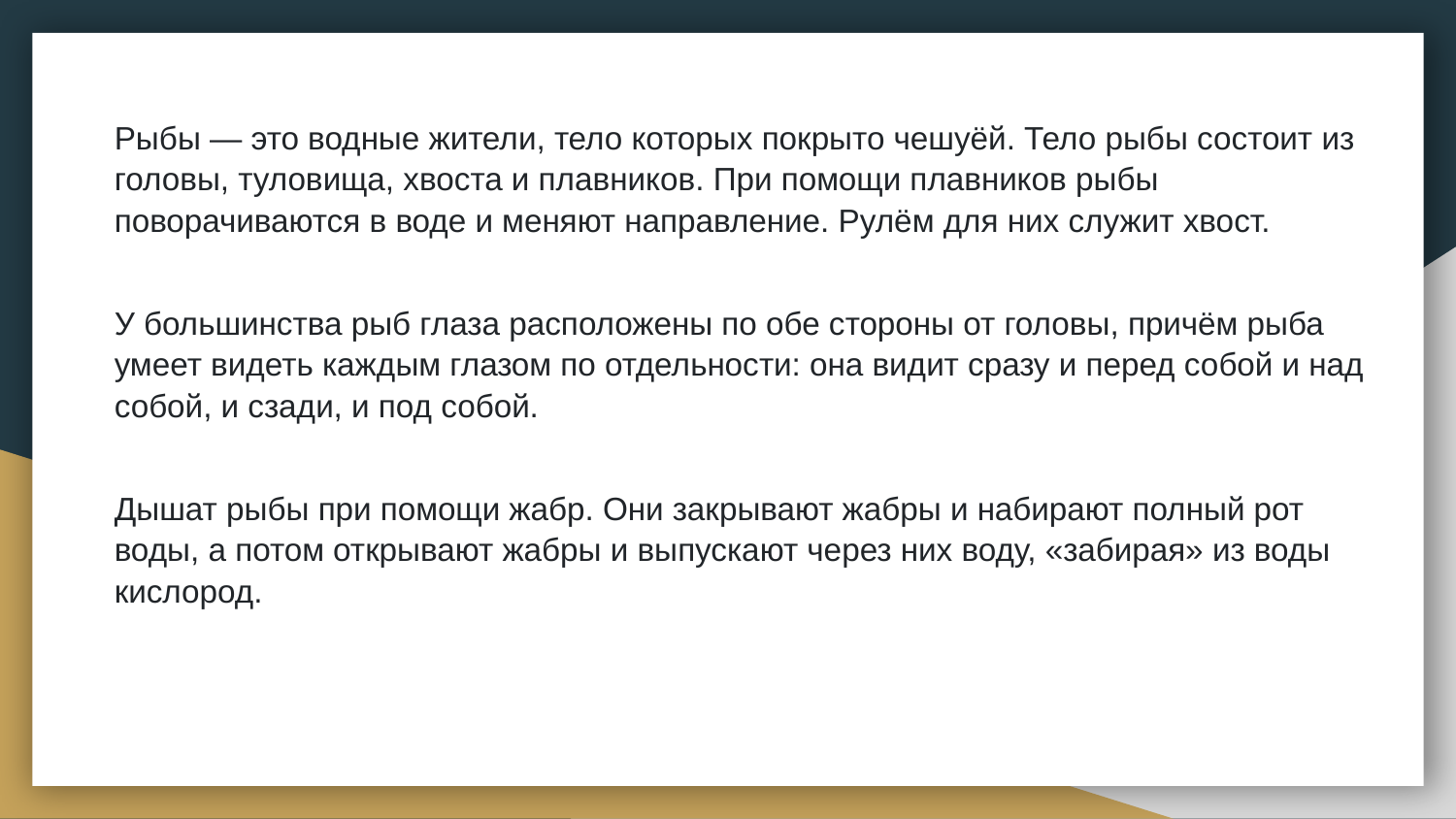

Рыбы — это водные жители, тело которых покрыто чешуёй. Тело рыбы состоит из головы, туловища, хвоста и плавников. При помощи плавников рыбы поворачиваются в воде и меняют направление. Рулём для них служит хвост.

У большинства рыб глаза расположены по обе стороны от головы, причём рыба умеет видеть каждым глазом по отдельности: она видит сразу и перед собой и над собой, и сзади, и под собой.

Дышат рыбы при помощи жабр. Они закрывают жабры и набирают полный рот воды, а потом открывают жабры и выпускают через них воду, «забирая» из воды кислород.